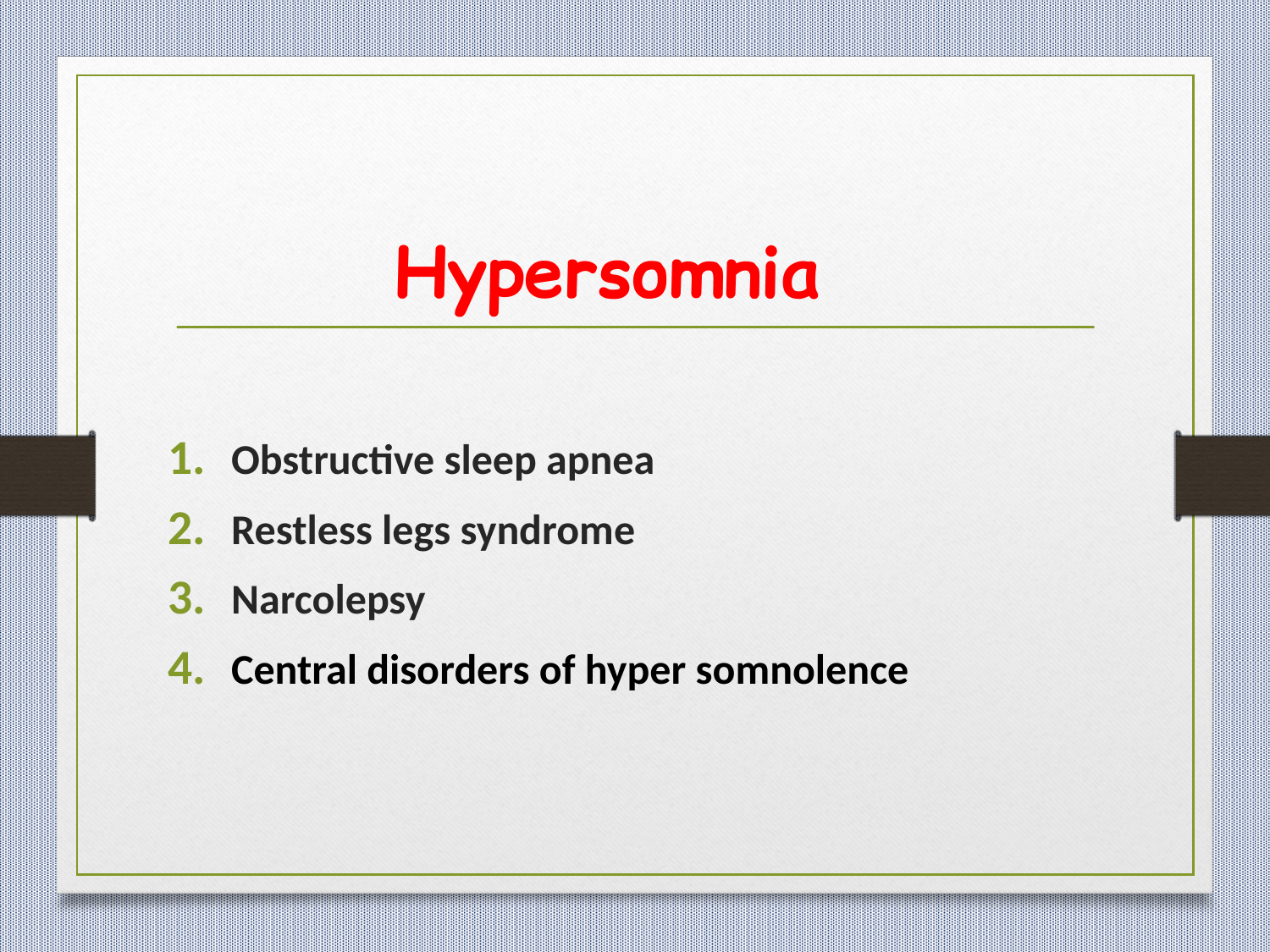

# Hypersomnia
Obstructive sleep apnea
Restless legs syndrome
Narcolepsy
Central disorders of hyper somnolence